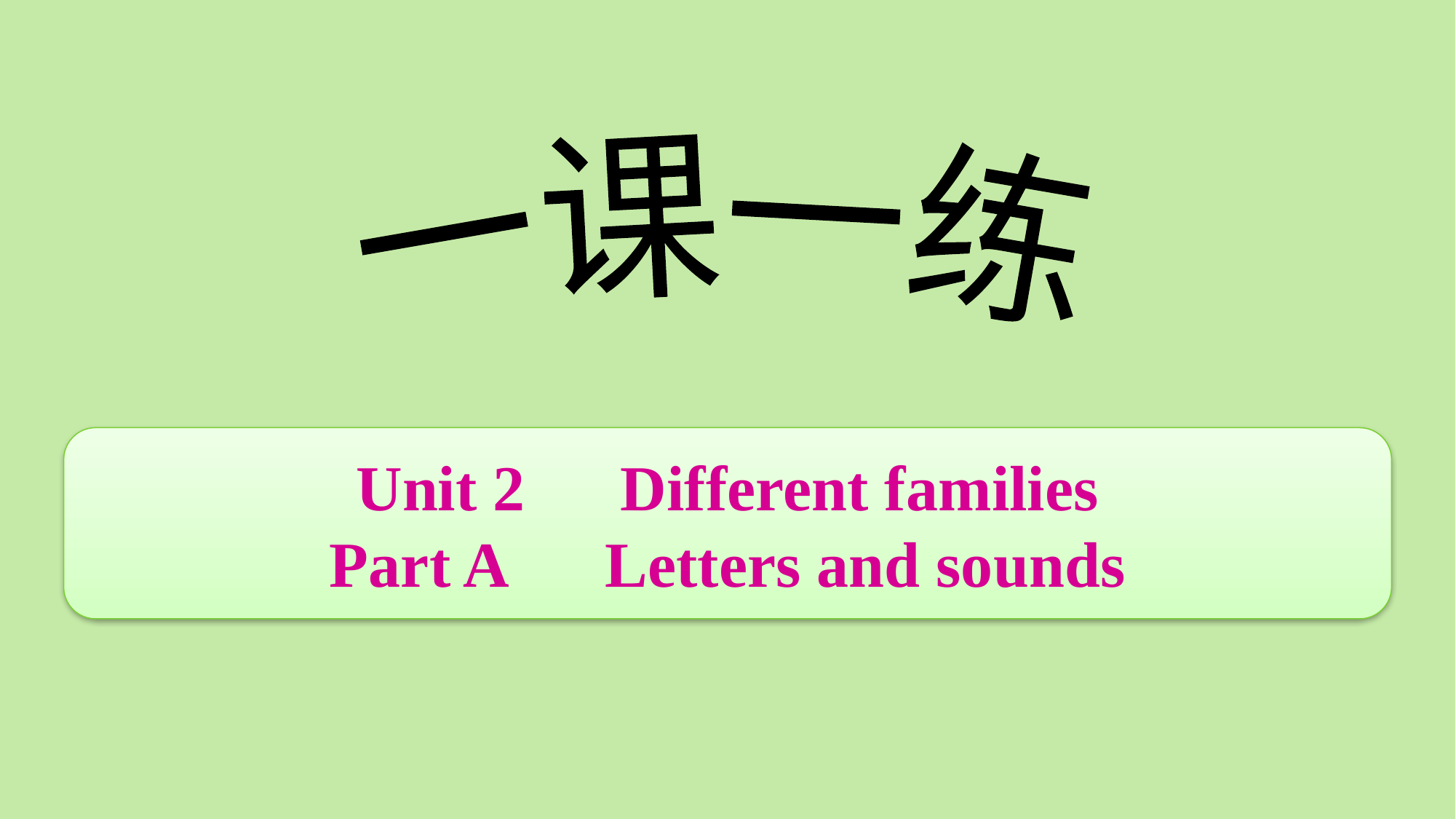

Unit 2　Different families
Part A　Letters and sounds